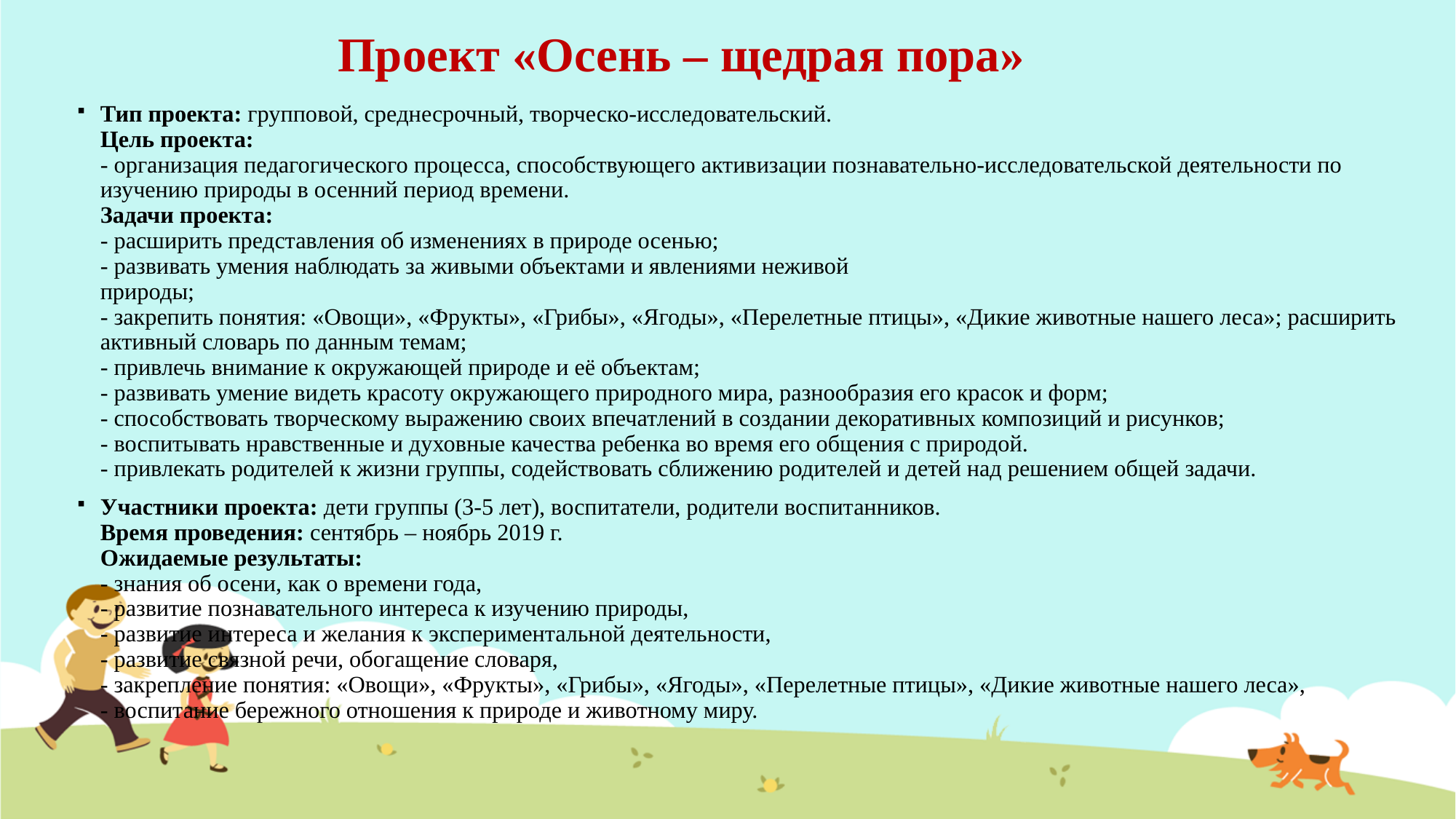

# Проект «Осень – щедрая пора»

Тип проекта: групповой, среднесрочный, творческо-исследовательский.
Цель проекта:
- организация педагогического процесса, способствующего активизации познавательно-исследовательской деятельности по изучению природы в осенний период времени.
Задачи проекта:
- расширить представления об изменениях в природе осенью;
- развивать умения наблюдать за живыми объектами и явлениями неживой
природы;
- закрепить понятия: «Овощи», «Фрукты», «Грибы», «Ягоды», «Перелетные птицы», «Дикие животные нашего леса»; расширить активный словарь по данным темам;
- привлечь внимание к окружающей природе и её объектам;
- развивать умение видеть красоту окружающего природного мира, разнообразия его красок и форм;
- способствовать творческому выражению своих впечатлений в создании декоративных композиций и рисунков;
- воспитывать нравственные и духовные качества ребенка во время его общения с природой.
- привлекать родителей к жизни группы, содействовать сближению родителей и детей над решением общей задачи.
Участники проекта: дети группы (3-5 лет), воспитатели, родители воспитанников.
Время проведения: сентябрь – ноябрь 2019 г.
Ожидаемые результаты:
- знания об осени, как о времени года,
- развитие познавательного интереса к изучению природы,
- развитие интереса и желания к экспериментальной деятельности,
- развитие связной речи, обогащение словаря,
- закрепление понятия: «Овощи», «Фрукты», «Грибы», «Ягоды», «Перелетные птицы», «Дикие животные нашего леса»,
- воспитание бережного отношения к природе и животному миру.